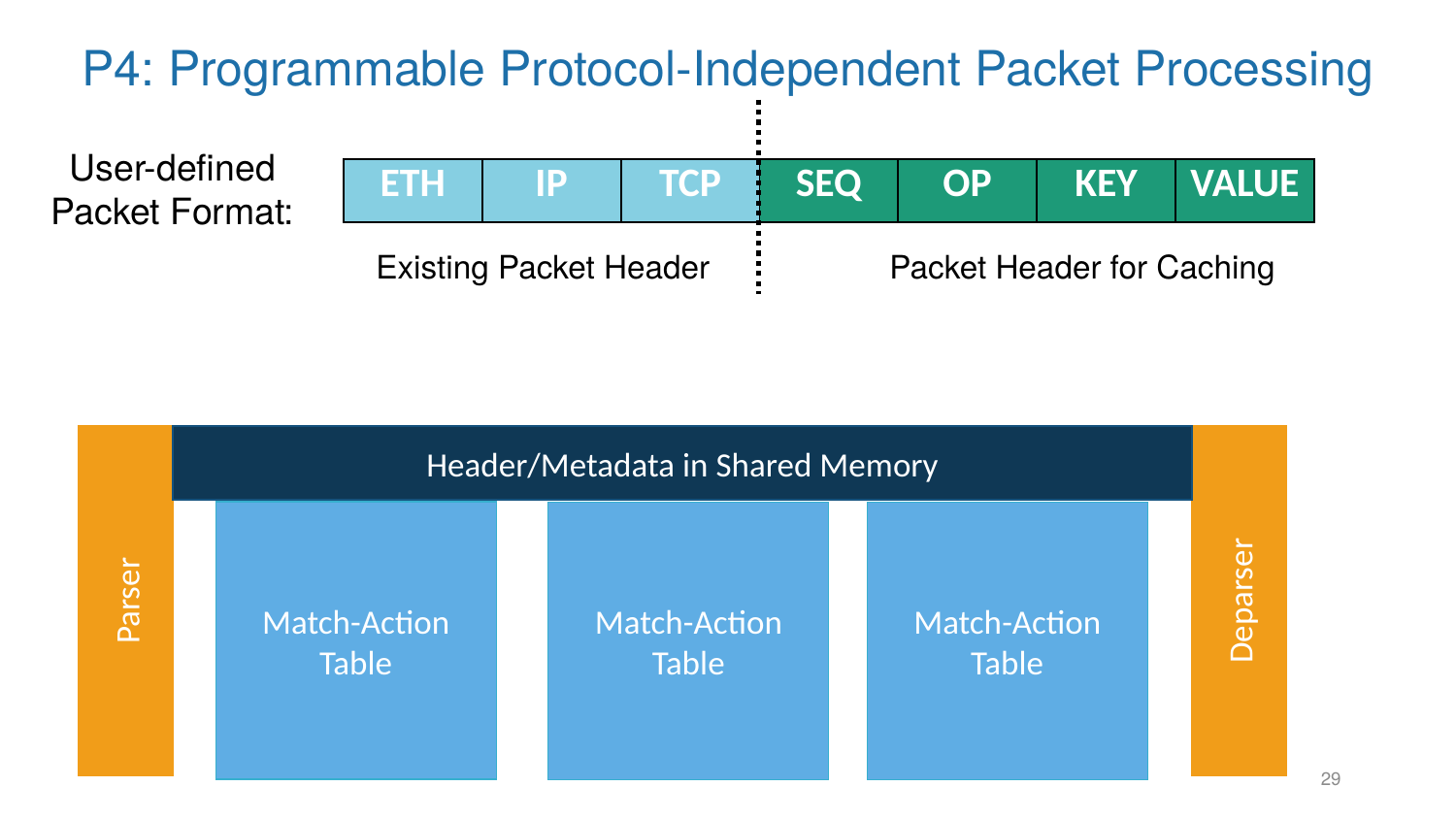

# P4: Programmable Protocol-Independent Packet Processing
User-defined
Packet Format:
| ETH | IP | TCP | SEQ | OP | KEY | VALUE |
| --- | --- | --- | --- | --- | --- | --- |
Existing Packet Header
Packet Header for Caching
Parser
Header/Metadata in Shared Memory
Deparser
Match-Action
Table

Match-Action
Table

Match-Action
Table

29